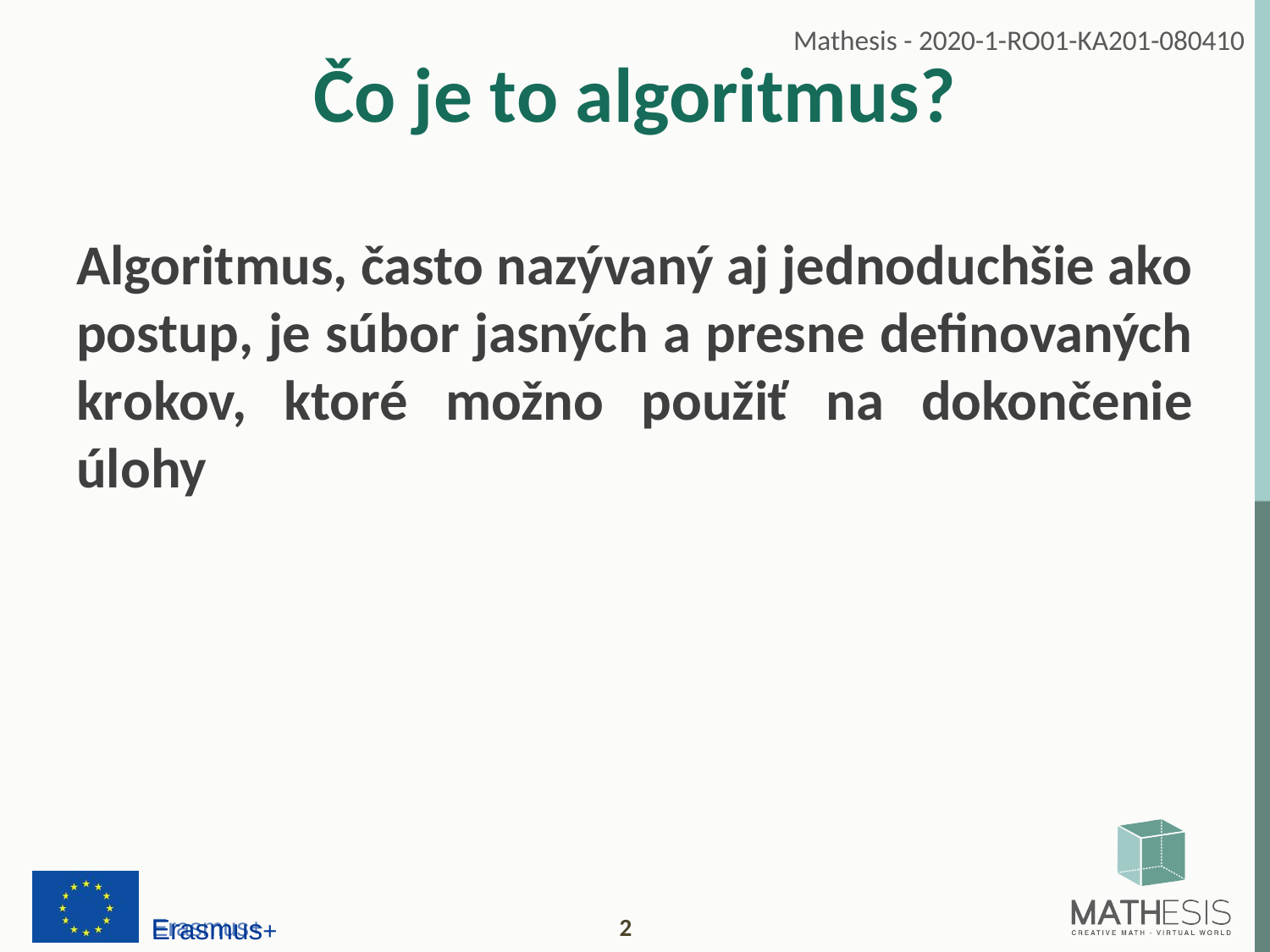

# Čo je to algoritmus?
Algoritmus, často nazývaný aj jednoduchšie ako postup, je súbor jasných a presne definovaných krokov, ktoré možno použiť na dokončenie úlohy